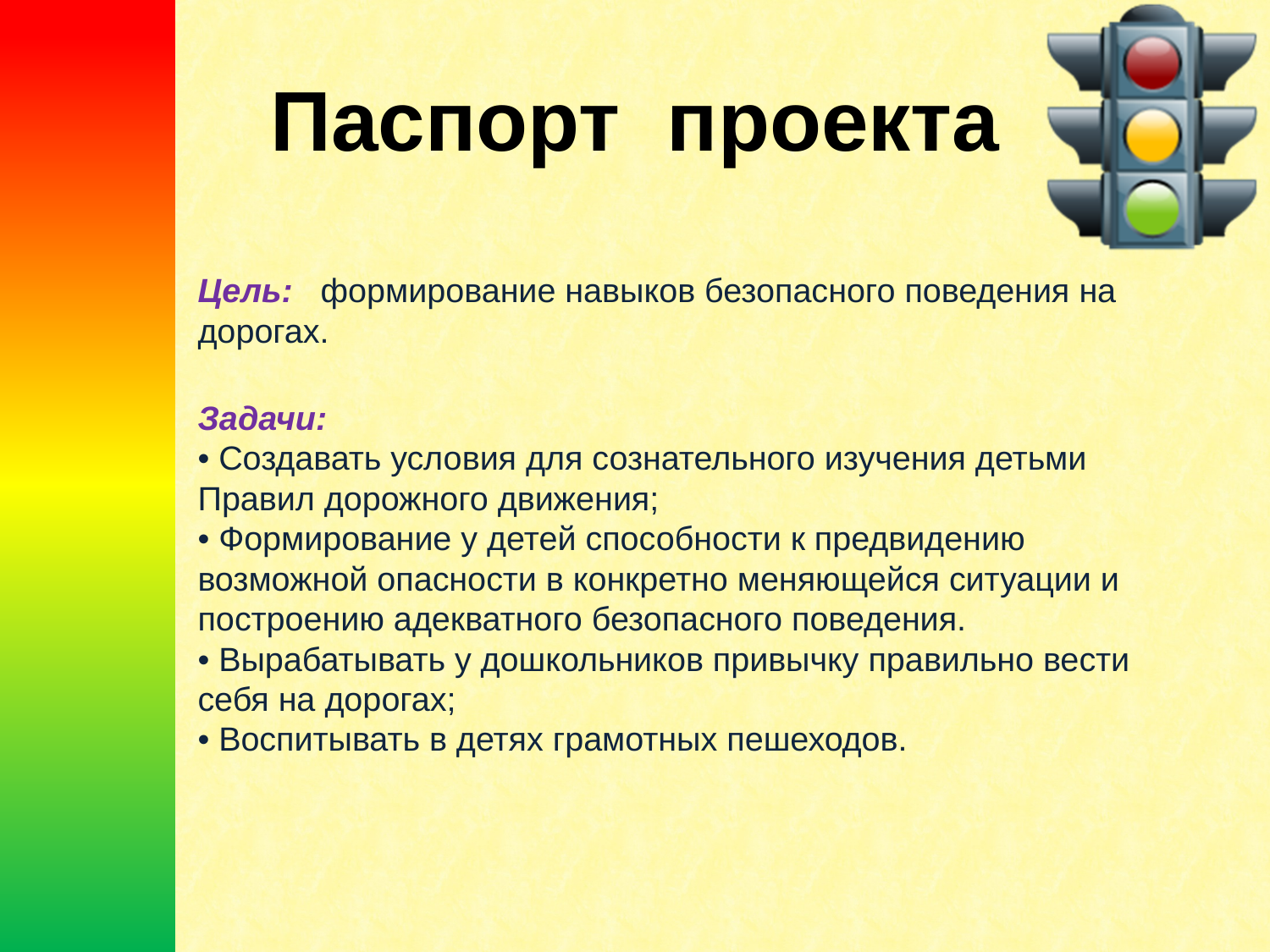

# Паспорт  проекта

Цель:   формирование навыков безопасного поведения на дорогах.
Задачи:
• Создавать условия для сознательного изучения детьми Правил дорожного движения;
• Формирование у детей способности к предвидению возможной опасности в конкретно меняющейся ситуации и построению адекватного безопасного поведения. 
• Вырабатывать у дошкольников привычку правильно вести себя на дорогах;
• Воспитывать в детях грамотных пешеходов.